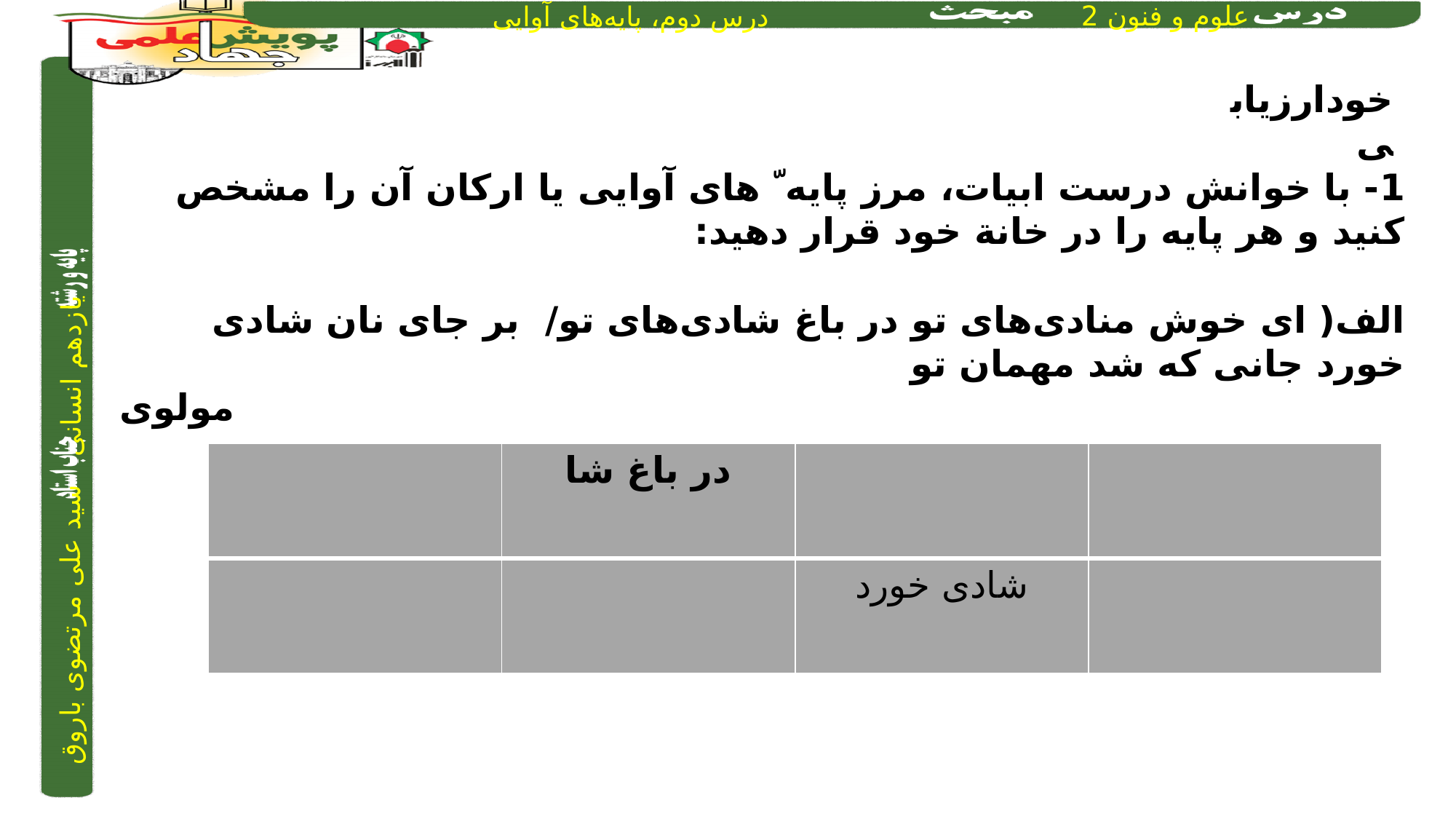

خودارزیابی
1- با خوانش درست ابیات، مرز پایه ّ های آوایی یا ارکان آن را مشخص کنید و هر پایه را در خانة خود قرار دهید:
الف( ای خوش منادی‌های تو در باغ شادی‌های تو/  بر جای نان شادی خورد جانی که شد مهمان تو
 مولوی

|  | در باغ شا |  |  |
| --- | --- | --- | --- |
|  |  | شادی خورد |  |